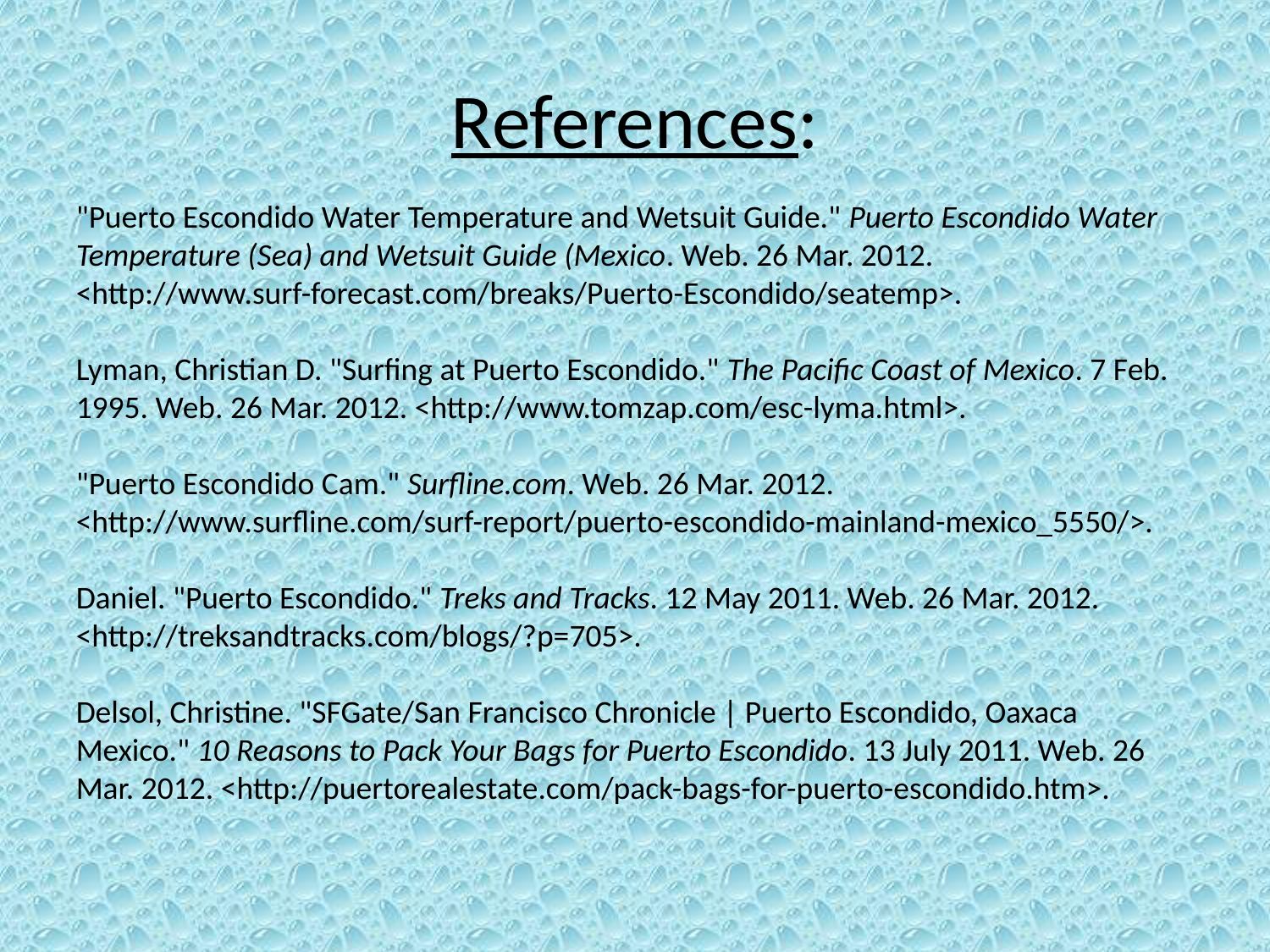

# References:
"Puerto Escondido Water Temperature and Wetsuit Guide." Puerto Escondido Water Temperature (Sea) and Wetsuit Guide (Mexico. Web. 26 Mar. 2012. <http://www.surf-forecast.com/breaks/Puerto-Escondido/seatemp>.

Lyman, Christian D. "Surfing at Puerto Escondido." The Pacific Coast of Mexico. 7 Feb. 1995. Web. 26 Mar. 2012. <http://www.tomzap.com/esc-lyma.html>.

"Puerto Escondido Cam." Surfline.com. Web. 26 Mar. 2012. <http://www.surfline.com/surf-report/puerto-escondido-mainland-mexico_5550/>.

Daniel. "Puerto Escondido." Treks and Tracks. 12 May 2011. Web. 26 Mar. 2012. <http://treksandtracks.com/blogs/?p=705>.

Delsol, Christine. "SFGate/San Francisco Chronicle | Puerto Escondido, Oaxaca Mexico." 10 Reasons to Pack Your Bags for Puerto Escondido. 13 July 2011. Web. 26 Mar. 2012. <http://puertorealestate.com/pack-bags-for-puerto-escondido.htm>.